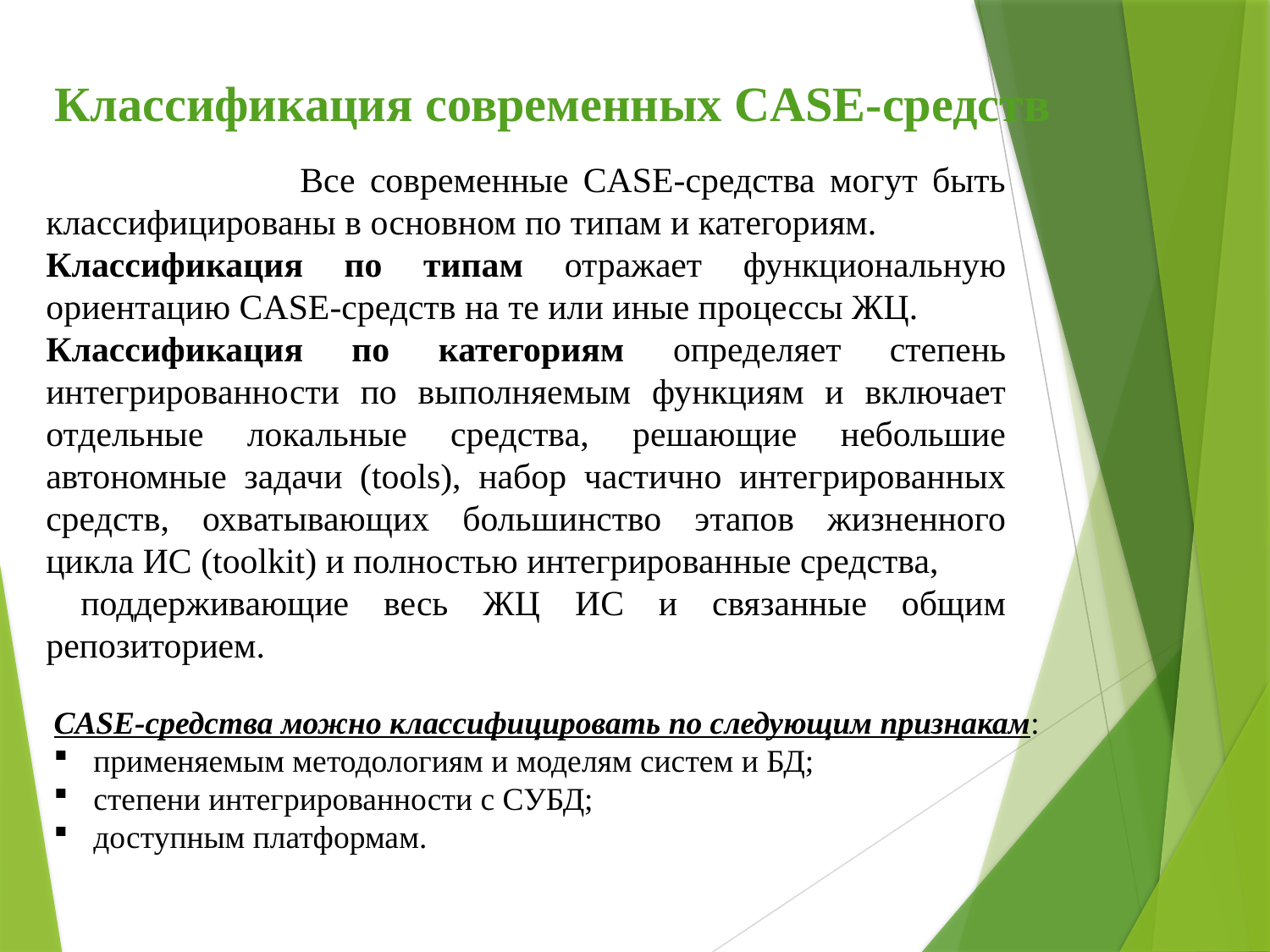

Классификация современных CASE-средств

		Все современные CASE-средства могут быть классифицированы в основном по типам и категориям.
Классификация по типам отражает функциональную ориентацию CASE-средств на те или иные процессы ЖЦ.
Классификация по категориям определяет степень интегрированности по выполняемым функциям и включает отдельные локальные средства, решающие небольшие автономные задачи (tools), набор частично интегрированных средств, охватывающих большинство этапов жизненного цикла ИС (toolkit) и полностью интегрированные средства,
 поддерживающие весь ЖЦ ИС и связанные общим репозиторием.

CASE-средства можно классифицировать по следующим признакам:
применяемым методологиям и моделям систем и БД;
степени интегрированности с СУБД;
доступным платформам.